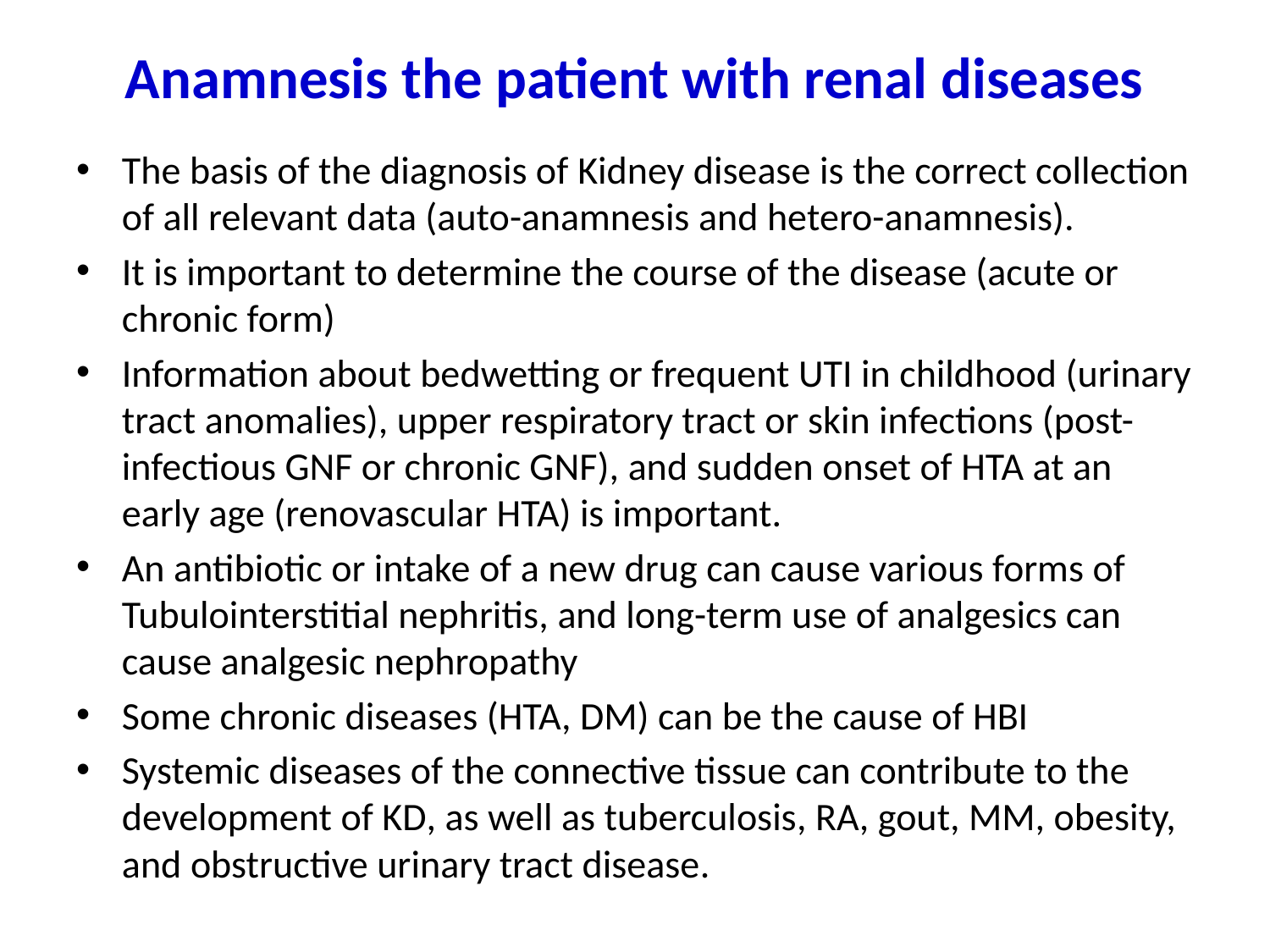

# Anamnesis the patient with renal diseases
The basis of the diagnosis of Kidney disease is the correct collection of all relevant data (auto-anamnesis and hetero-anamnesis).
It is important to determine the course of the disease (acute or chronic form)
Information about bedwetting or frequent UTI in childhood (urinary tract anomalies), upper respiratory tract or skin infections (post-infectious GNF or chronic GNF), and sudden onset of HTA at an early age (renovascular HTA) is important.
An antibiotic or intake of a new drug can cause various forms of Tubulointerstitial nephritis, and long-term use of analgesics can cause analgesic nephropathy
Some chronic diseases (HTA, DM) can be the cause of HBI
Systemic diseases of the connective tissue can contribute to the development of KD, as well as tuberculosis, RA, gout, MM, obesity, and obstructive urinary tract disease.